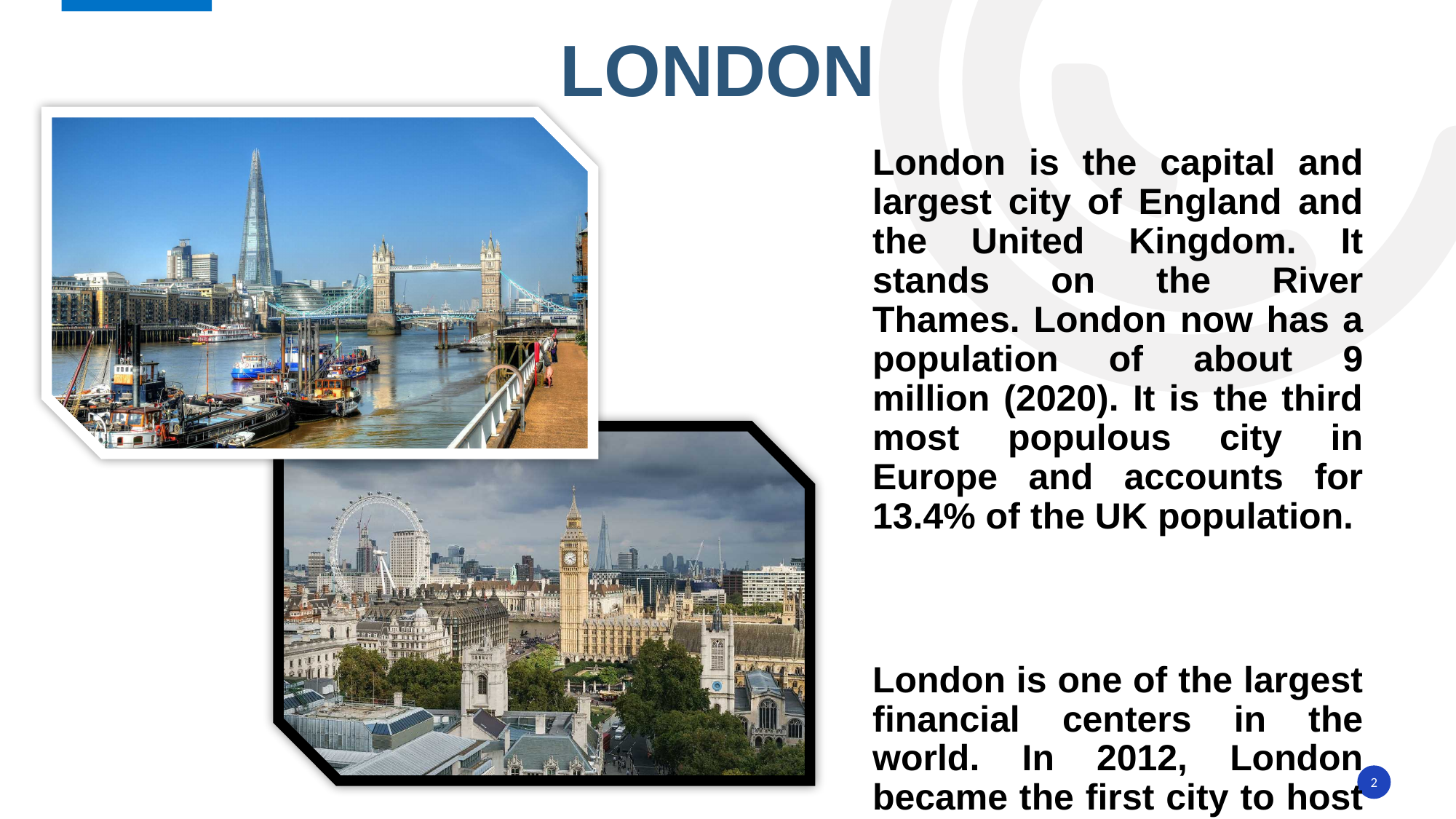

London

London is the capital and largest city of England and the United Kingdom. It stands on the River Thames. London now has a population of about 9 million (2020). It is the third most populous city in Europe and accounts for 13.4% of the UK population.

London is one of the largest financial centers in the world. In 2012, London became the first city to host the modern Olympics three times.

2